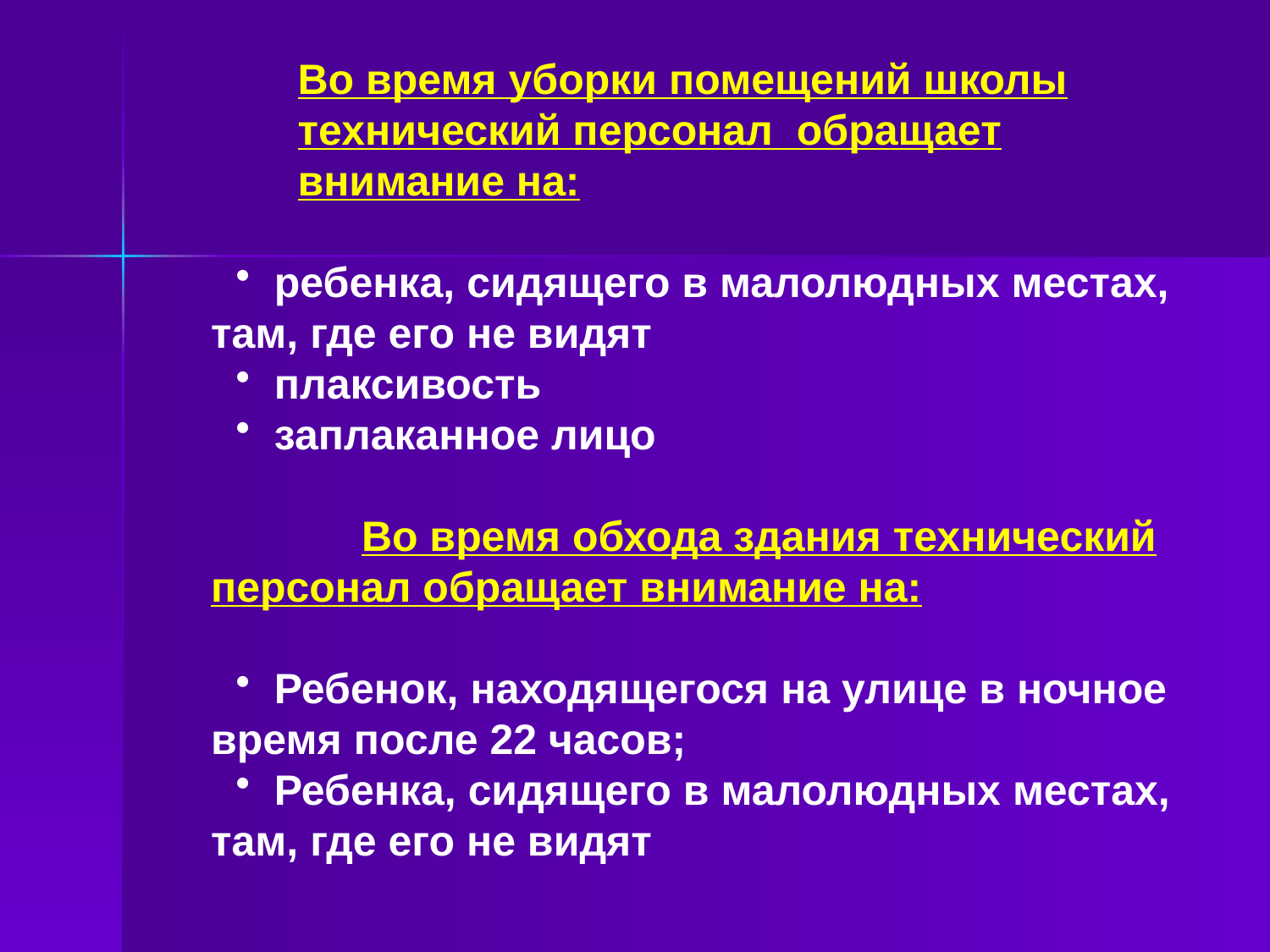

Во время уборки помещений школы технический персонал  обращает внимание на:

  ребенка, сидящего в малолюдных местах, там, где его не видят
  плаксивость
  заплаканное лицо

	  Во время обхода здания технический персонал обращает внимание на:

  Ребенок, находящегося на улице в ночное время после 22 часов;
  Ребенка, сидящего в малолюдных местах, там, где его не видят